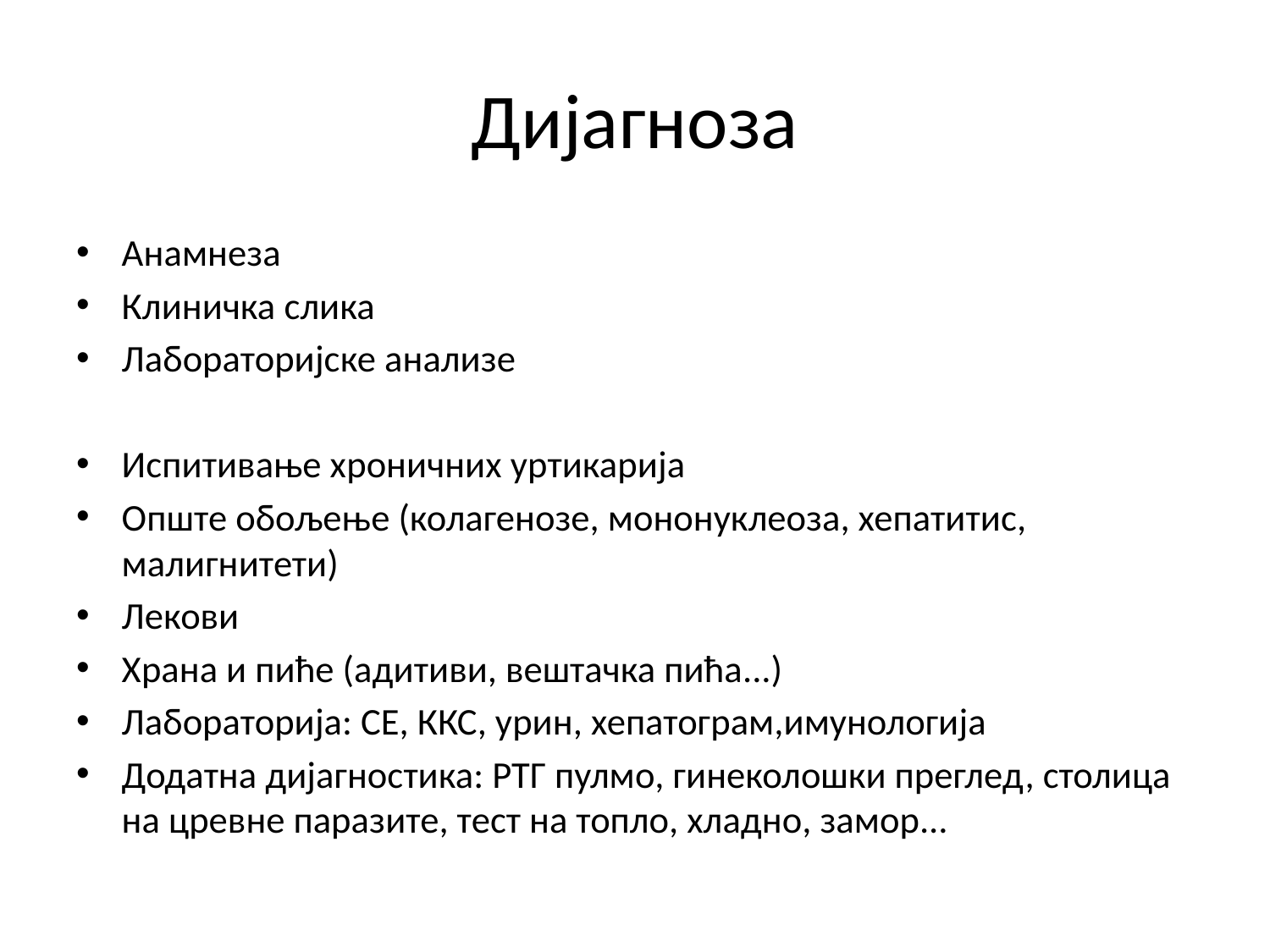

# Дијагноза
Анамнеза
Клиничка слика
Лабораторијске анализе

Испитивање хроничних уртикарија
Опште обољење (колагенозе, мононуклеоза, хепатитис, малигнитети)
Лекови
Храна и пиће (адитиви, вештачка пића...)
Лабораторија: СЕ, ККС, урин, хепатограм,имунологија
Додатна дијагностика: РТГ пулмо, гинеколошки преглед, столица на цревне паразите, тест на топло, хладно, замор...